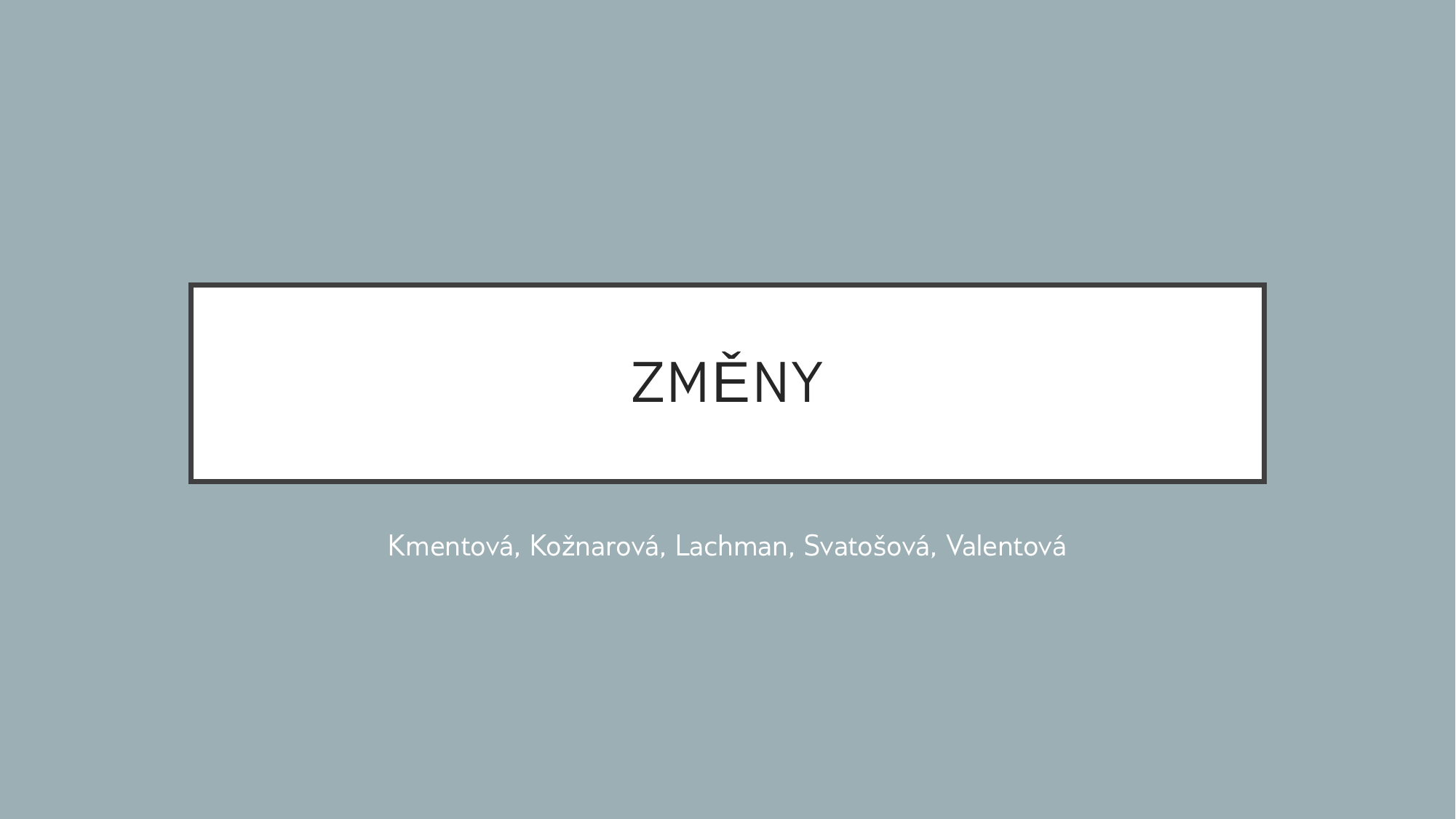

# ZMĚNY
Kmentová, Kožnarová, Lachman, Svatošová, Valentová